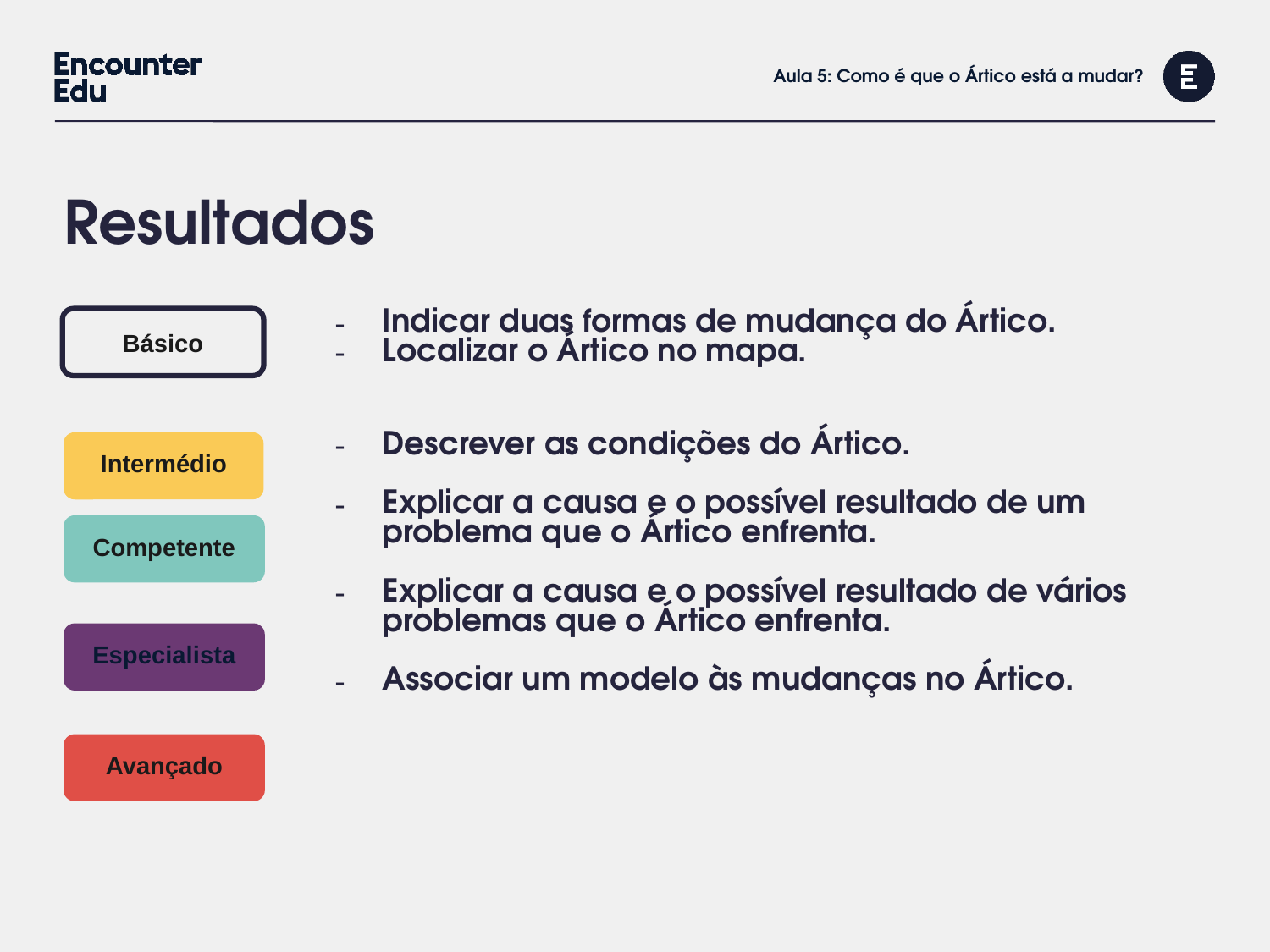

# Aula 5: Como é que o Ártico está a mudar?
Resultados
Básico
| Indicar duas formas de mudança do Ártico. Localizar o Ártico no mapa. |
| --- |
| Descrever as condições do Ártico. Explicar a causa e o possível resultado de um problema que o Ártico enfrenta. Explicar a causa e o possível resultado de vários problemas que o Ártico enfrenta. Associar um modelo às mudanças no Ártico. |
|  |
|  |
|  |
Intermédio
Competente
Especialista
Avançado